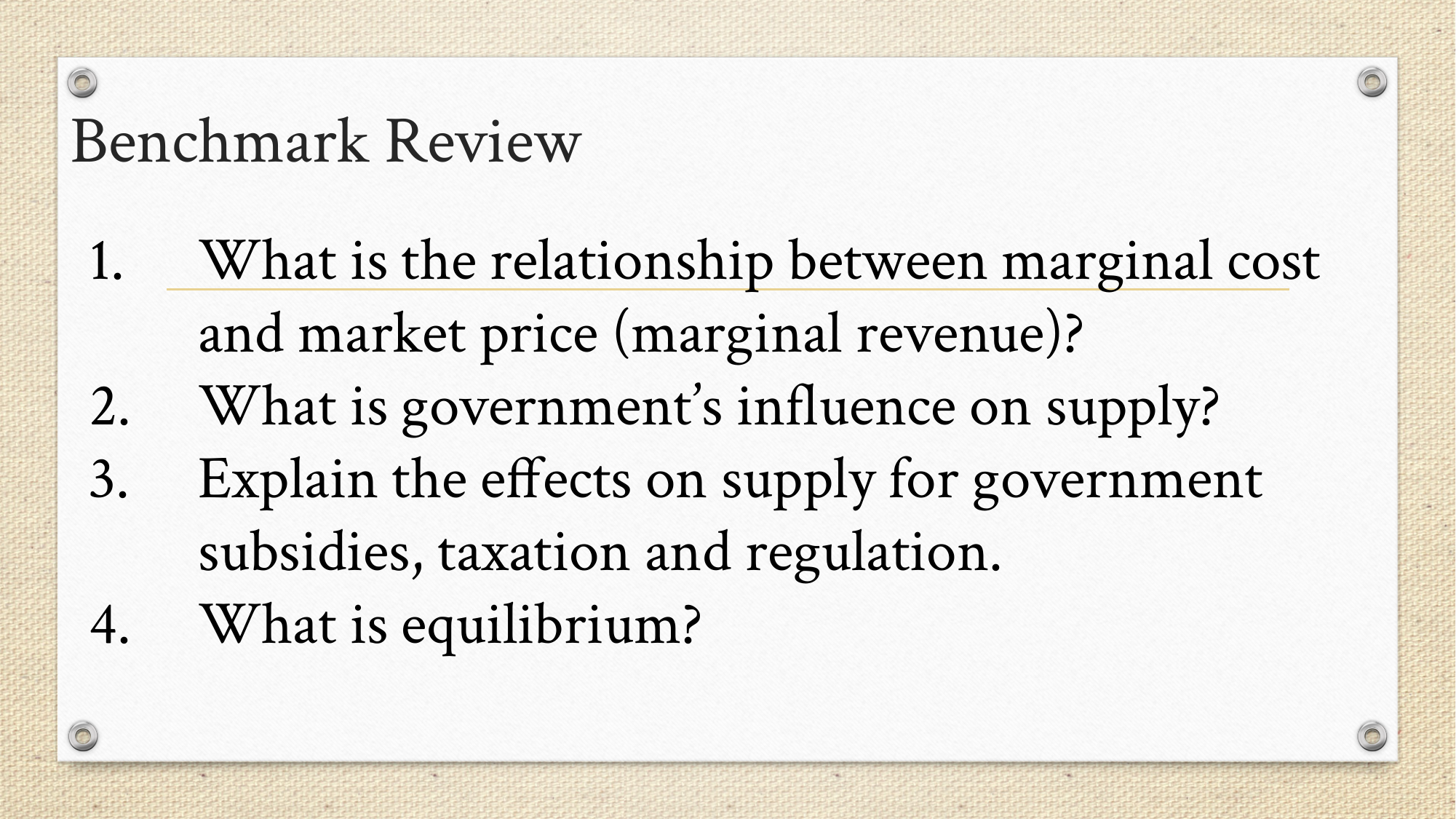

# Benchmark Review
What is the relationship between marginal cost and market price (marginal revenue)?
What is government’s influence on supply?
Explain the effects on supply for government subsidies, taxation and regulation.
What is equilibrium?